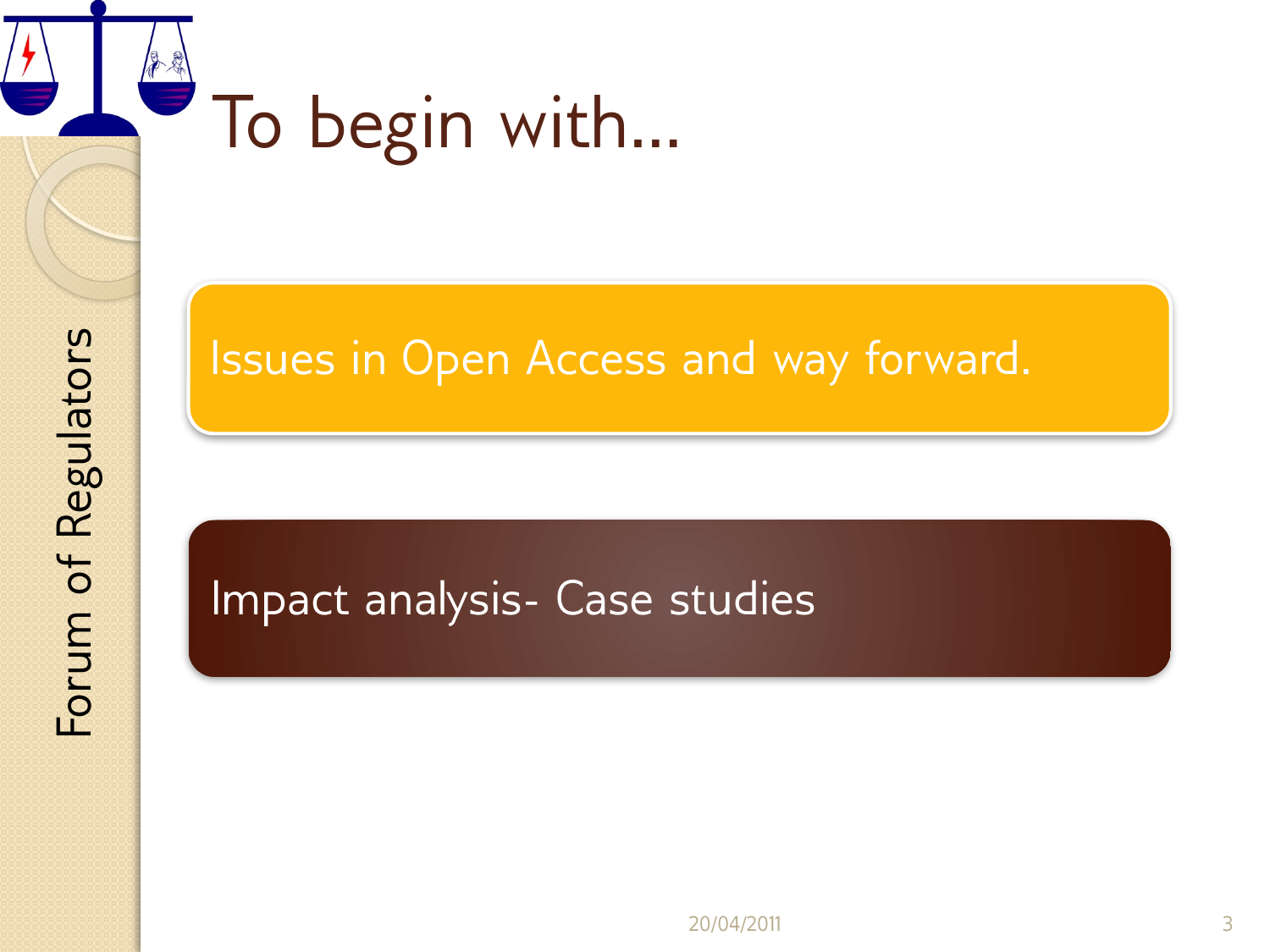

# To begin with…

Issues in Open Access and way forward.
Impact analysis- Case studies
20/04/2011
3